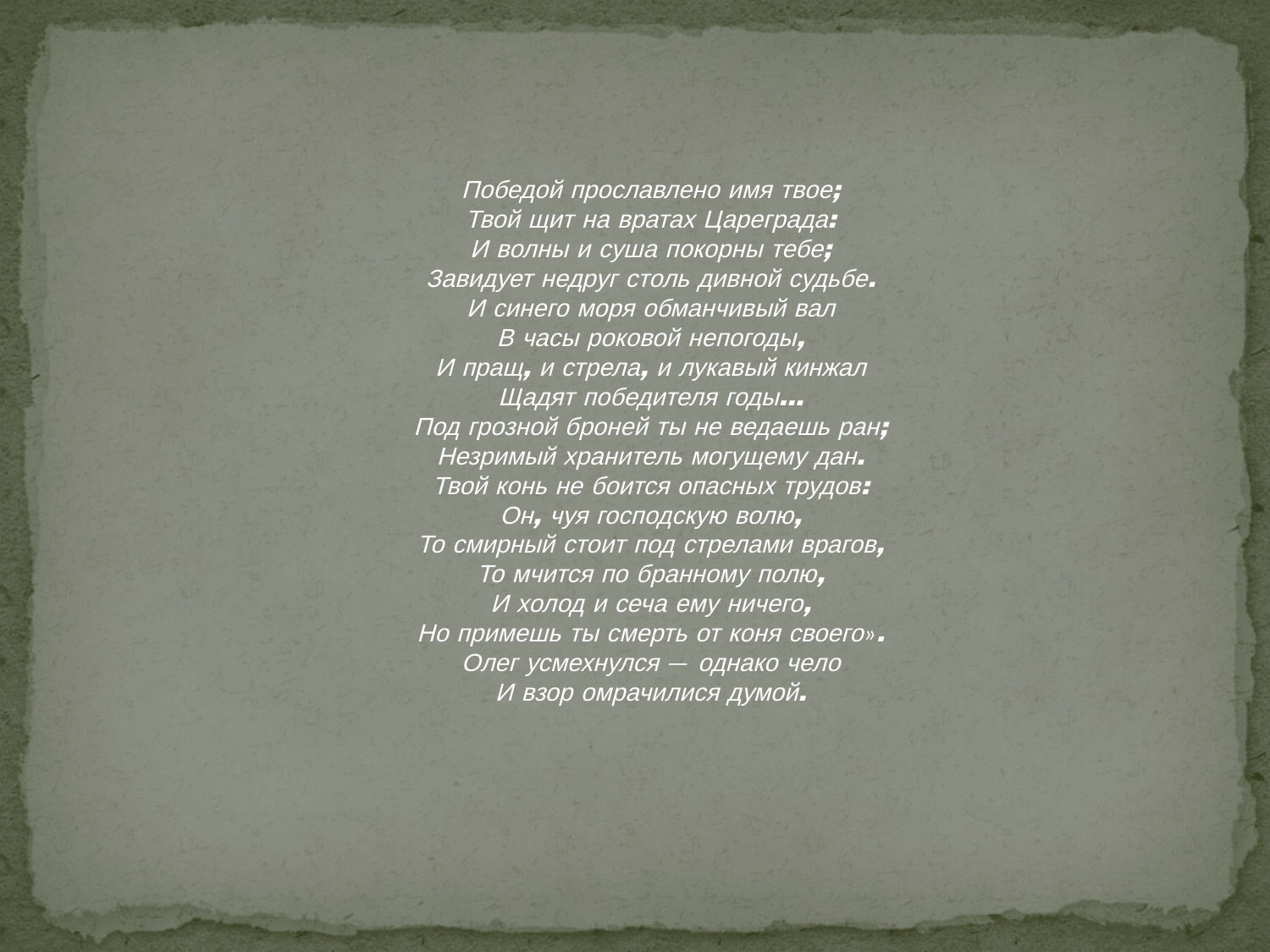

Победой прославлено имя твое;
Твой щит на вратах Цареграда:
И волны и суша покорны тебе;
Завидует недруг столь дивной судьбе.
И синего моря обманчивый вал
В часы роковой непогоды,
И пращ, и стрела, и лукавый кинжал
Щадят победителя годы...
Под грозной броней ты не ведаешь ран;
Незримый хранитель могущему дан.
Твой конь не боится опасных трудов:
Он, чуя господскую волю,
То смирный стоит под стрелами врагов,
То мчится по бранному полю,
И холод и сеча ему ничего,
Но примешь ты смерть от коня своего».
Олег усмехнулся — однако чело
И взор омрачилися думой.